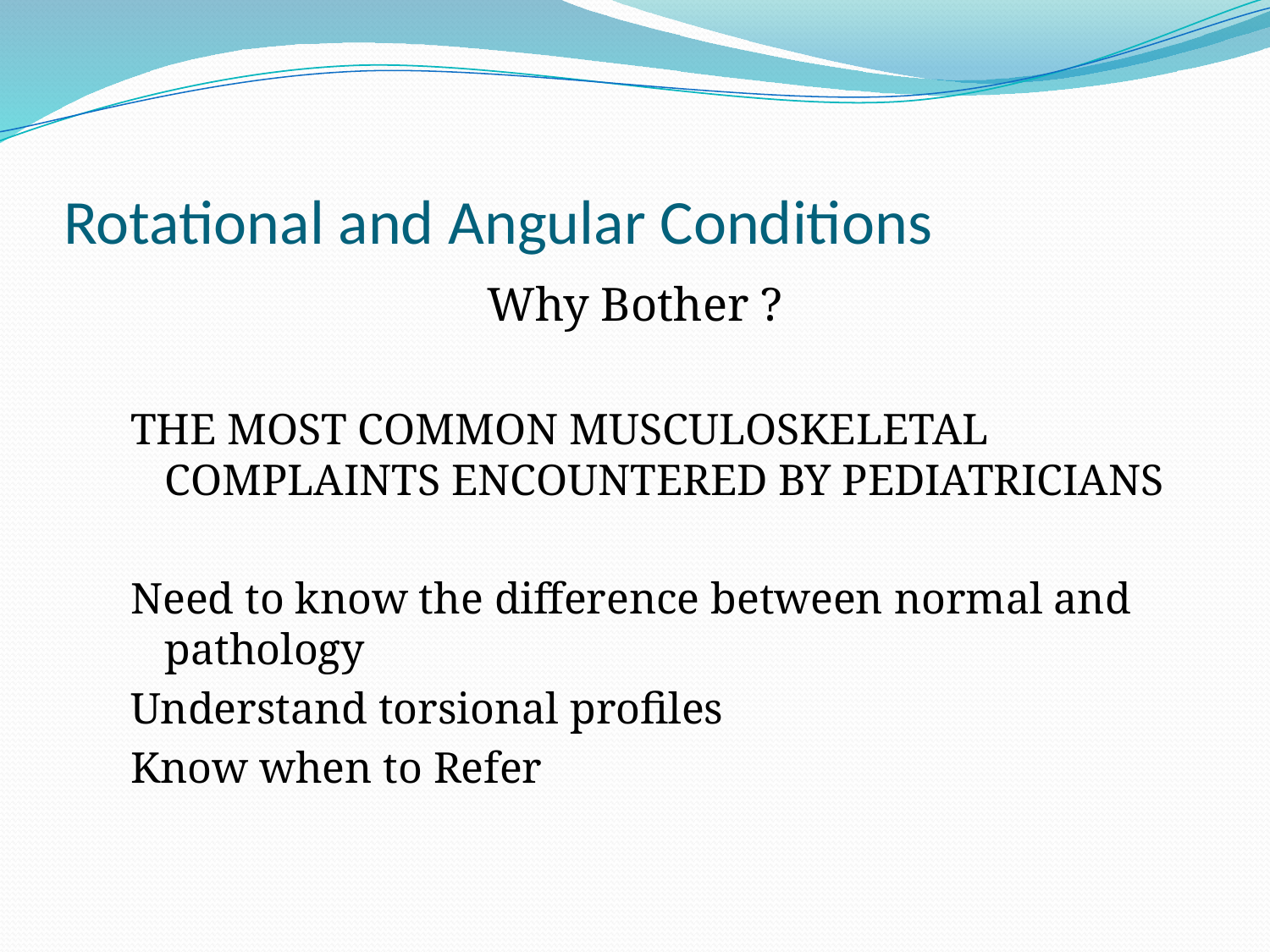

# Rotational and Angular Conditions
Why Bother ?

THE MOST COMMON MUSCULOSKELETAL COMPLAINTS ENCOUNTERED BY PEDIATRICIANS

Need to know the difference between normal and pathology
Understand torsional profiles
Know when to Refer